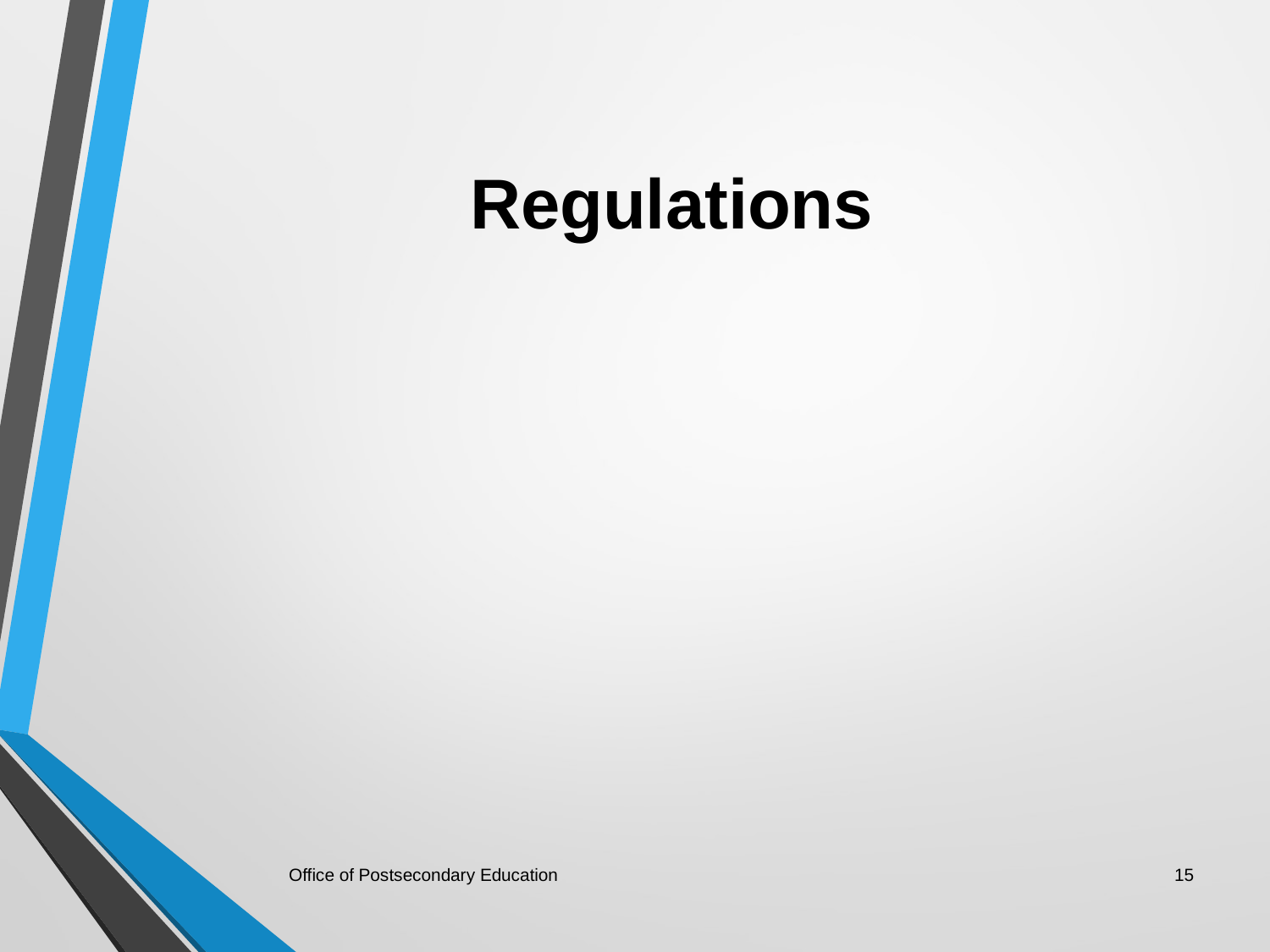

# Regulations
Office of Postsecondary Education
15